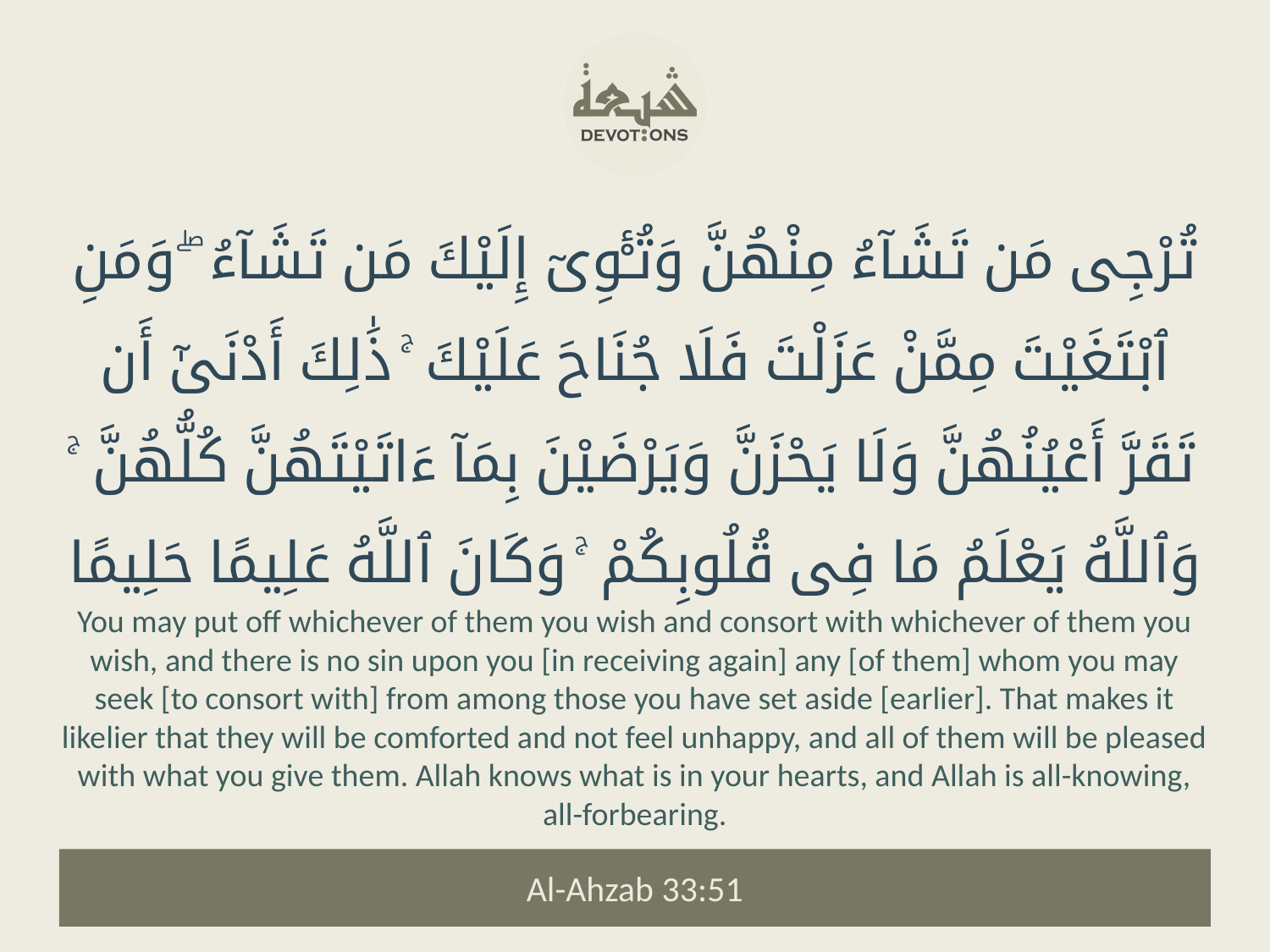

تُرْجِى مَن تَشَآءُ مِنْهُنَّ وَتُـْٔوِىٓ إِلَيْكَ مَن تَشَآءُ ۖ وَمَنِ ٱبْتَغَيْتَ مِمَّنْ عَزَلْتَ فَلَا جُنَاحَ عَلَيْكَ ۚ ذَٰلِكَ أَدْنَىٰٓ أَن تَقَرَّ أَعْيُنُهُنَّ وَلَا يَحْزَنَّ وَيَرْضَيْنَ بِمَآ ءَاتَيْتَهُنَّ كُلُّهُنَّ ۚ وَٱللَّهُ يَعْلَمُ مَا فِى قُلُوبِكُمْ ۚ وَكَانَ ٱللَّهُ عَلِيمًا حَلِيمًا
You may put off whichever of them you wish and consort with whichever of them you wish, and there is no sin upon you [in receiving again] any [of them] whom you may seek [to consort with] from among those you have set aside [earlier]. That makes it likelier that they will be comforted and not feel unhappy, and all of them will be pleased with what you give them. Allah knows what is in your hearts, and Allah is all-knowing, all-forbearing.
Al-Ahzab 33:51